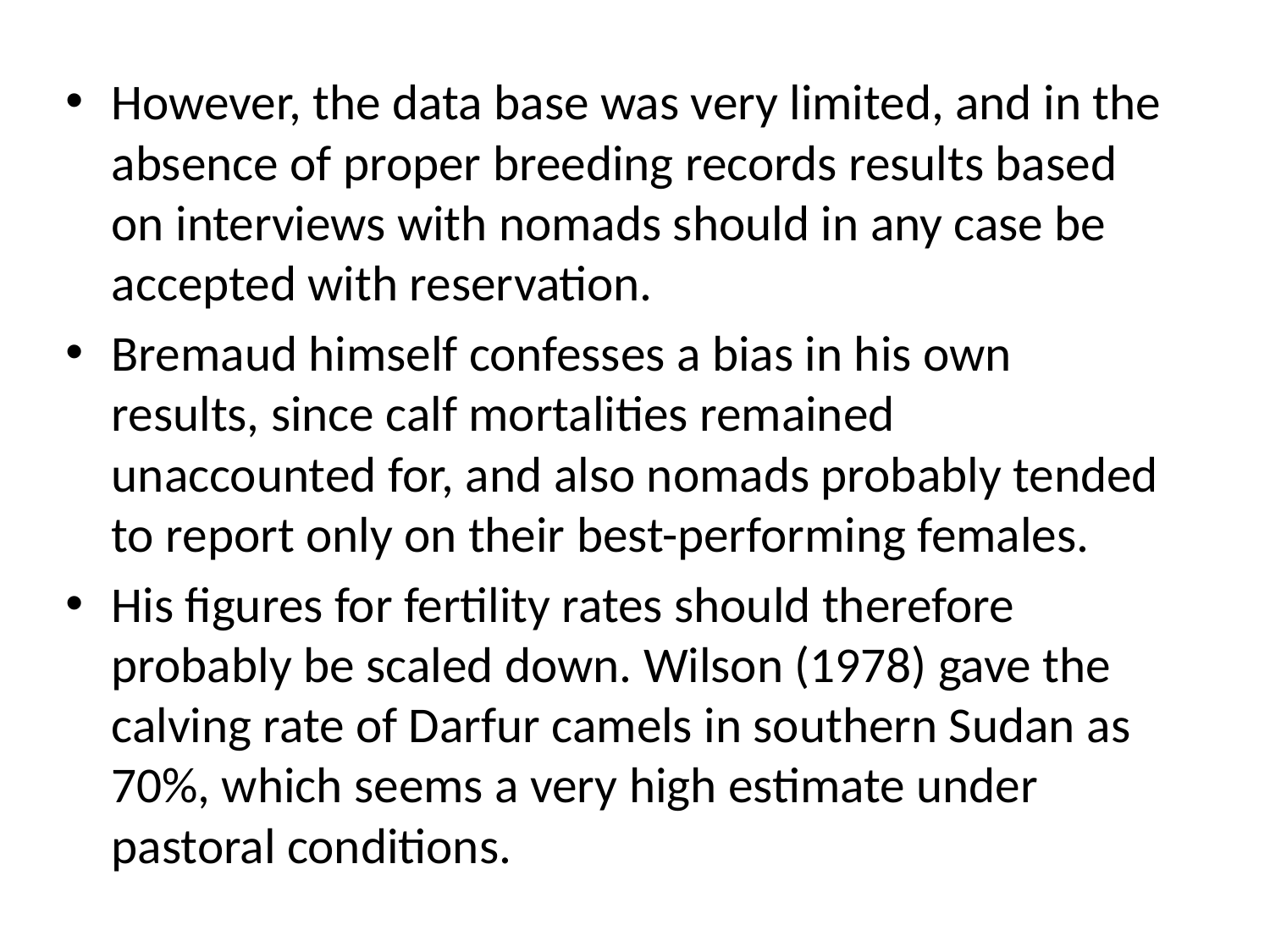

However, the data base was very limited, and in the absence of proper breeding records results based on interviews with nomads should in any case be accepted with reservation.
Bremaud himself confesses a bias in his own results, since calf mortalities remained unaccounted for, and also nomads probably tended to report only on their best-performing females.
His figures for fertility rates should therefore probably be scaled down. Wilson (1978) gave the calving rate of Darfur camels in southern Sudan as 70%, which seems a very high estimate under pastoral conditions.